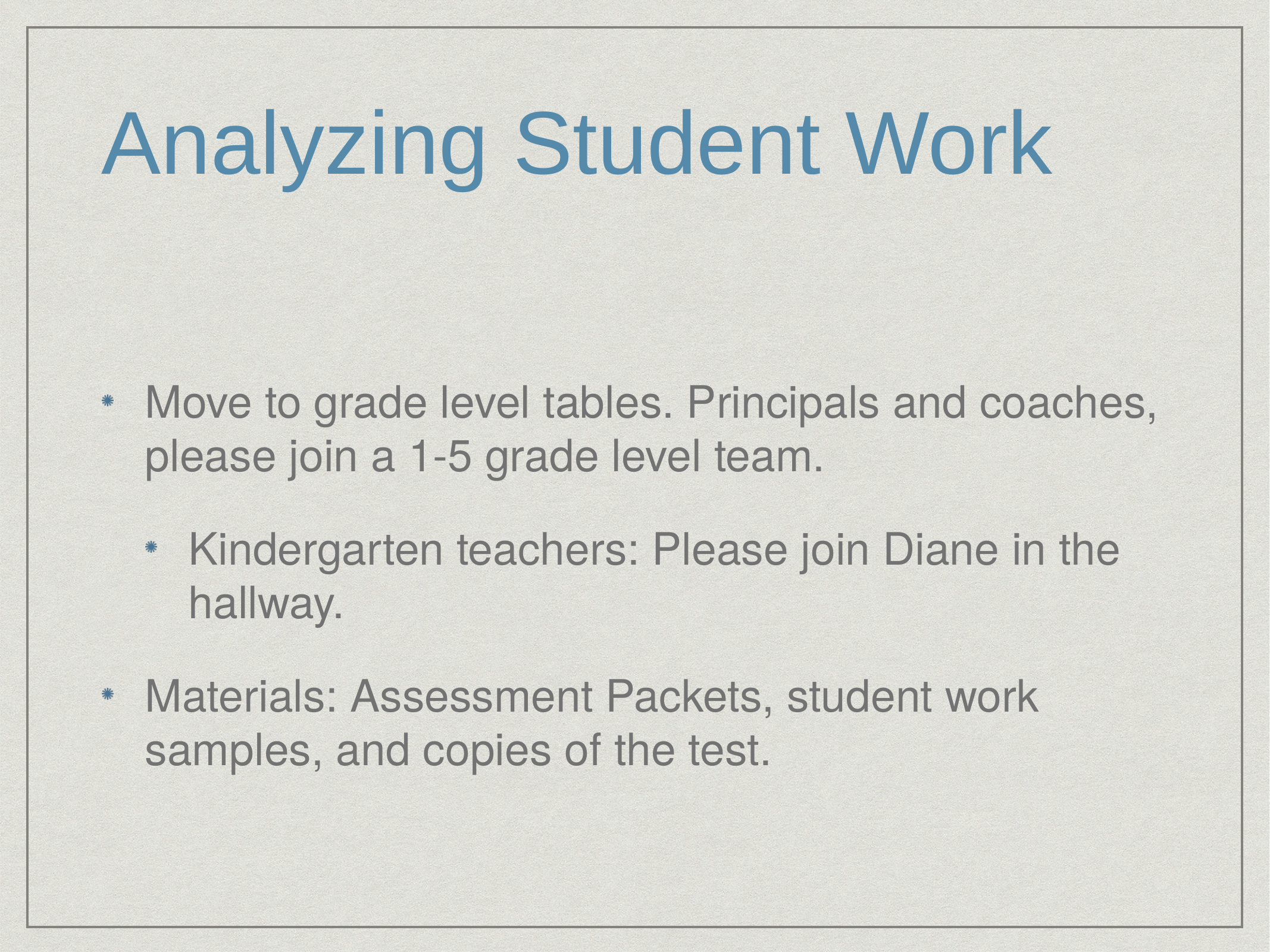

# Analyzing Student Work
Move to grade level tables. Principals and coaches, please join a 1-5 grade level team.
Kindergarten teachers: Please join Diane in the hallway.
Materials: Assessment Packets, student work samples, and copies of the test.